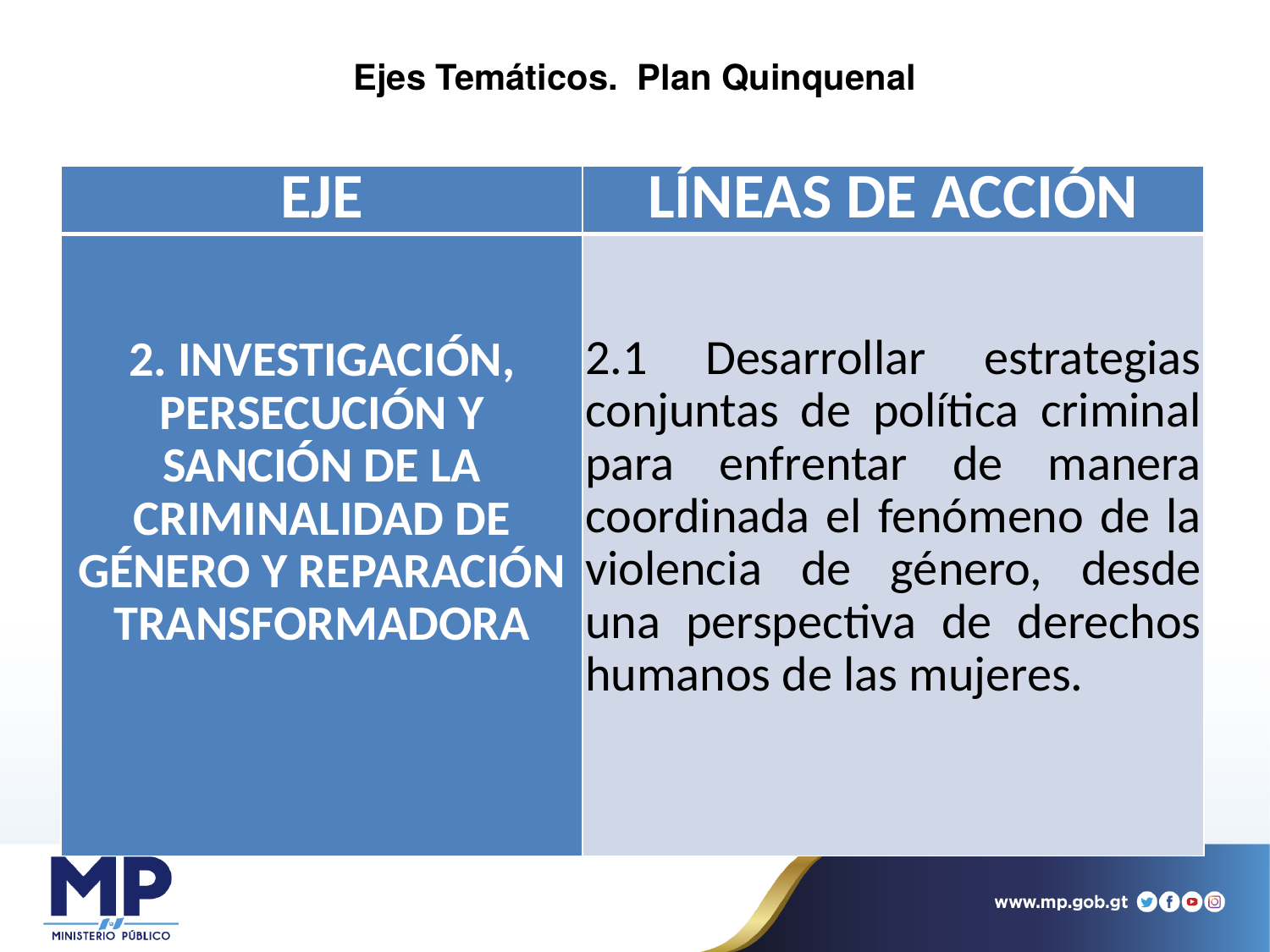

# Ejes Temáticos.  Plan Quinquenal
| EJE | LÍNEAS DE ACCIÓN |
| --- | --- |
| 2. INVESTIGACIÓN, PERSECUCIÓN Y SANCIÓN DE LA CRIMINALIDAD DE GÉNERO Y REPARACIÓN TRANSFORMADORA | 2.1 Desarrollar estrategias conjuntas de política criminal para enfrentar de manera coordinada el fenómeno de la violencia de género, desde una perspectiva de derechos humanos de las mujeres. |